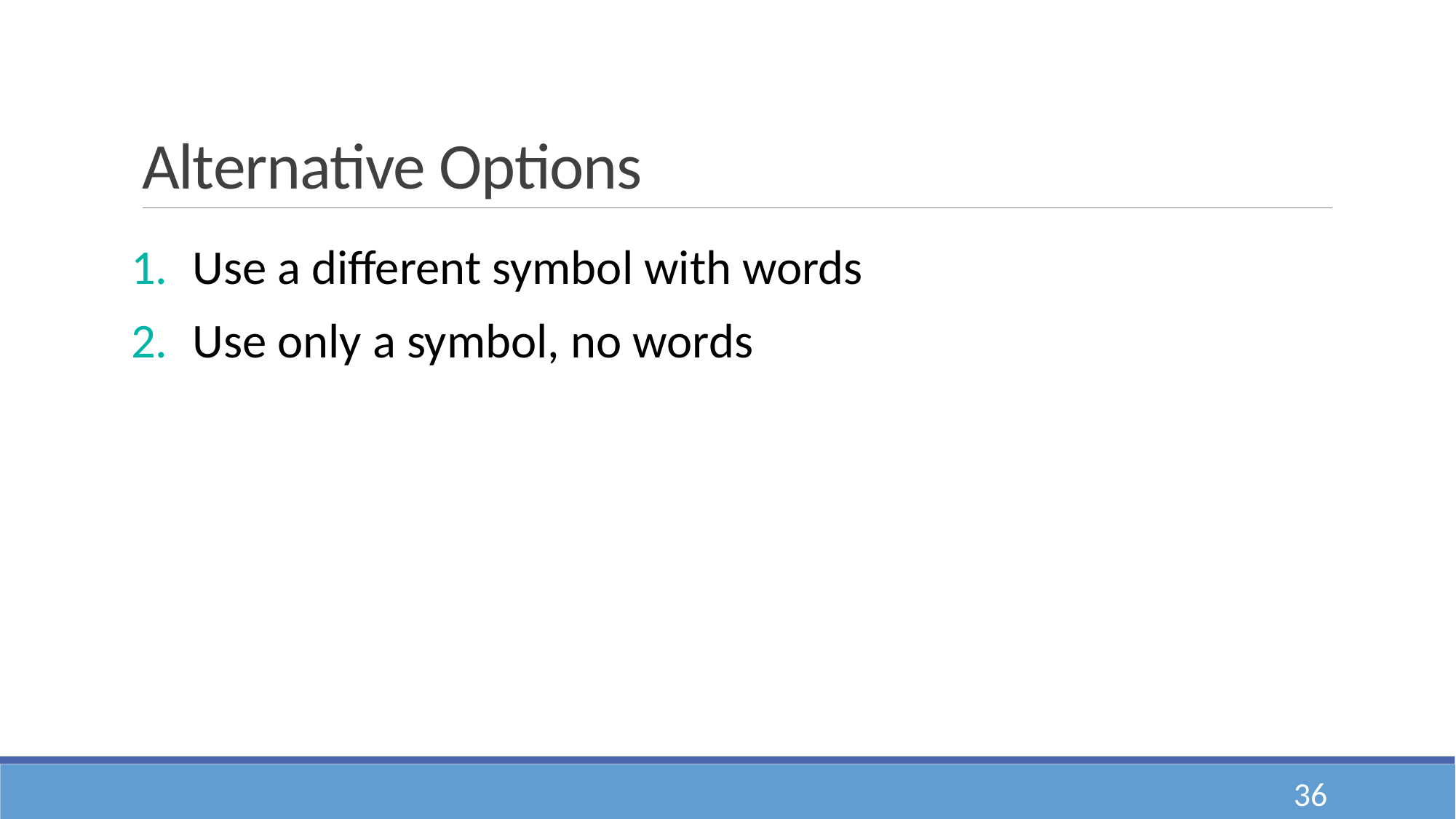

# Alternative Options
Use a different symbol with words
Use only a symbol, no words

36